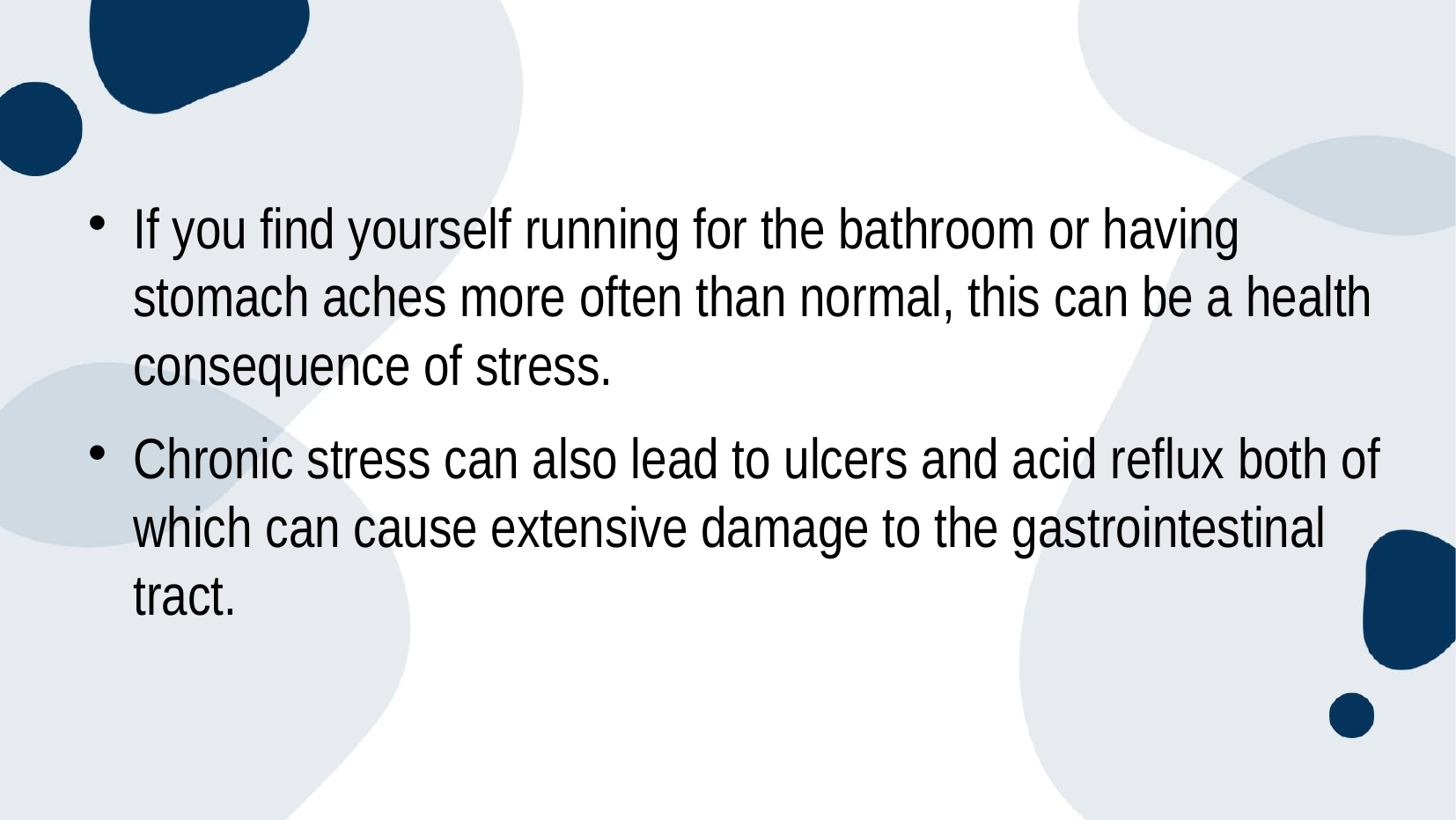

If you find yourself running for the bathroom or having stomach aches more often than normal, this can be a health consequence of stress.
Chronic stress can also lead to ulcers and acid reflux both of which can cause extensive damage to the gastrointestinal tract.